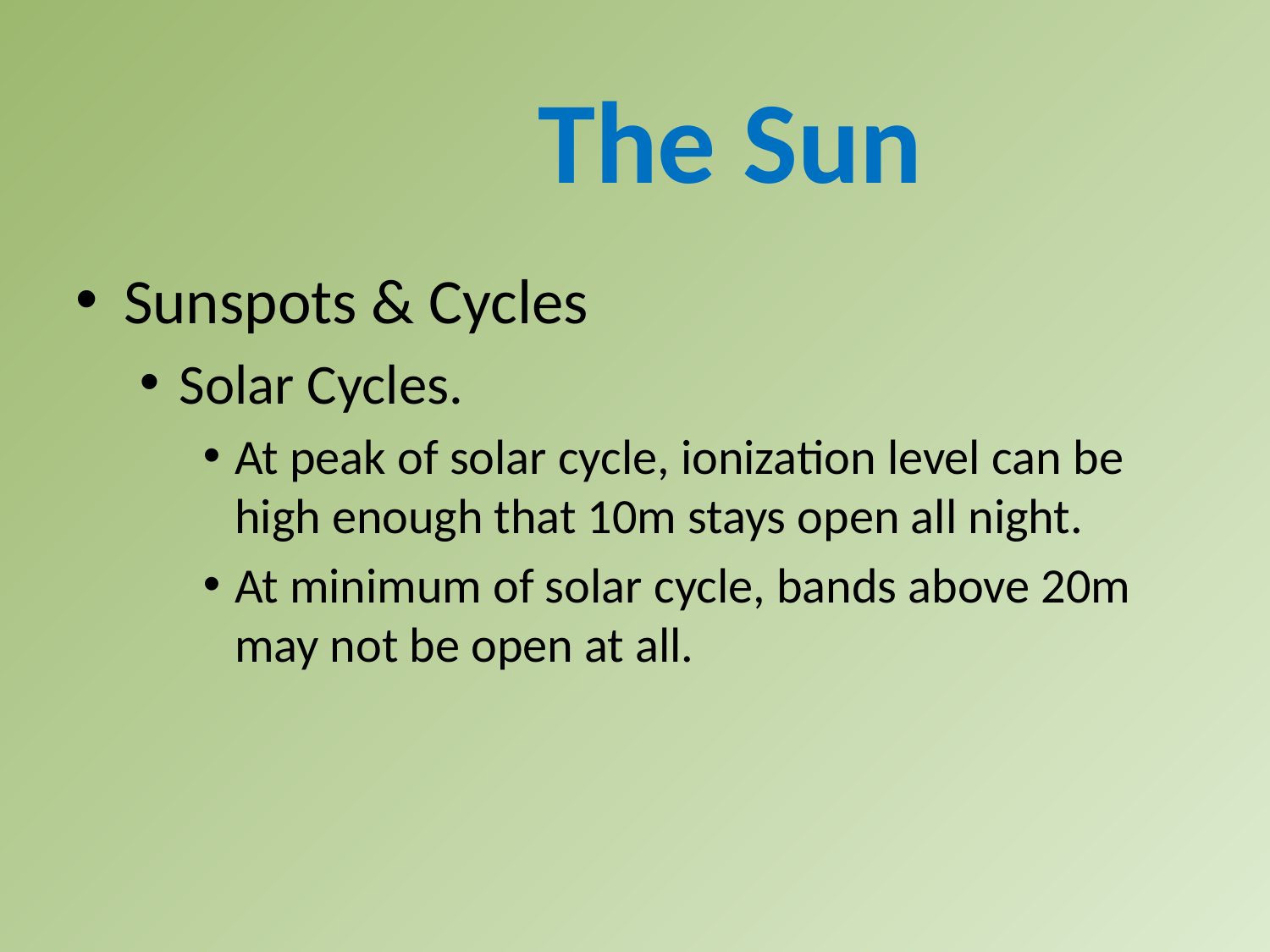

The Sun
Sunspots & Cycles
Solar Cycles.
At peak of solar cycle, ionization level can be high enough that 10m stays open all night.
At minimum of solar cycle, bands above 20m may not be open at all.